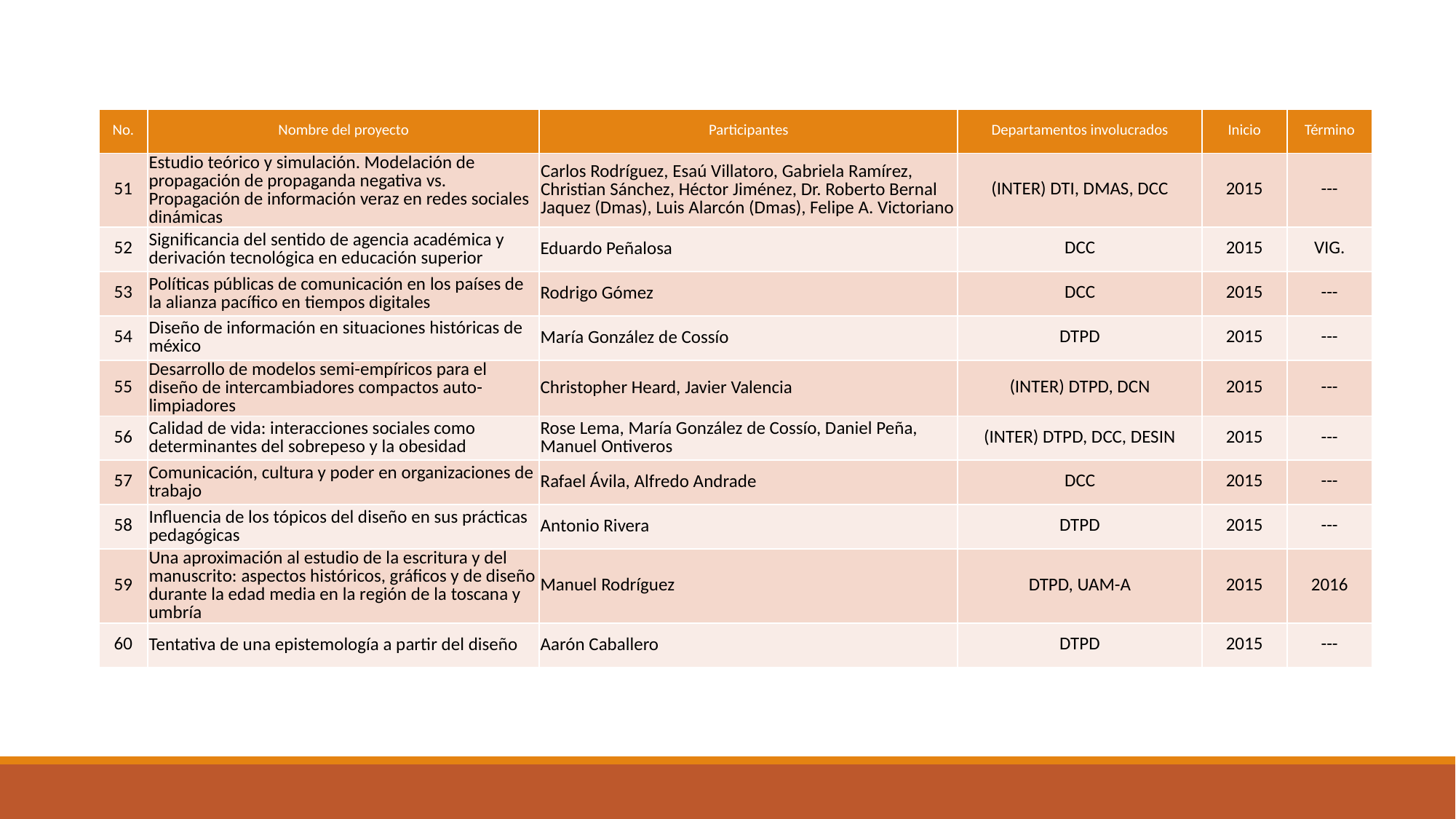

| No. | Nombre del proyecto | Participantes | Departamentos involucrados | Inicio | Término |
| --- | --- | --- | --- | --- | --- |
| 51 | Estudio teórico y simulación. Modelación de propagación de propaganda negativa vs. Propagación de información veraz en redes sociales dinámicas | Carlos Rodríguez, Esaú Villatoro, Gabriela Ramírez, Christian Sánchez, Héctor Jiménez, Dr. Roberto Bernal Jaquez (Dmas), Luis Alarcón (Dmas), Felipe A. Victoriano | (INTER) DTI, DMAS, DCC | 2015 | --- |
| 52 | Significancia del sentido de agencia académica y derivación tecnológica en educación superior | Eduardo Peñalosa | DCC | 2015 | VIG. |
| 53 | Políticas públicas de comunicación en los países de la alianza pacífico en tiempos digitales | Rodrigo Gómez | DCC | 2015 | --- |
| 54 | Diseño de información en situaciones históricas de méxico | María González de Cossío | DTPD | 2015 | --- |
| 55 | Desarrollo de modelos semi-empíricos para el diseño de intercambiadores compactos auto-limpiadores | Christopher Heard, Javier Valencia | (INTER) DTPD, DCN | 2015 | --- |
| 56 | Calidad de vida: interacciones sociales como determinantes del sobrepeso y la obesidad | Rose Lema, María González de Cossío, Daniel Peña, Manuel Ontiveros | (INTER) DTPD, DCC, DESIN | 2015 | --- |
| 57 | Comunicación, cultura y poder en organizaciones de trabajo | Rafael Ávila, Alfredo Andrade | DCC | 2015 | --- |
| 58 | Influencia de los tópicos del diseño en sus prácticas pedagógicas | Antonio Rivera | DTPD | 2015 | --- |
| 59 | Una aproximación al estudio de la escritura y del manuscrito: aspectos históricos, gráficos y de diseño durante la edad media en la región de la toscana y umbría | Manuel Rodríguez | DTPD, UAM-A | 2015 | 2016 |
| 60 | Tentativa de una epistemología a partir del diseño | Aarón Caballero | DTPD | 2015 | --- |